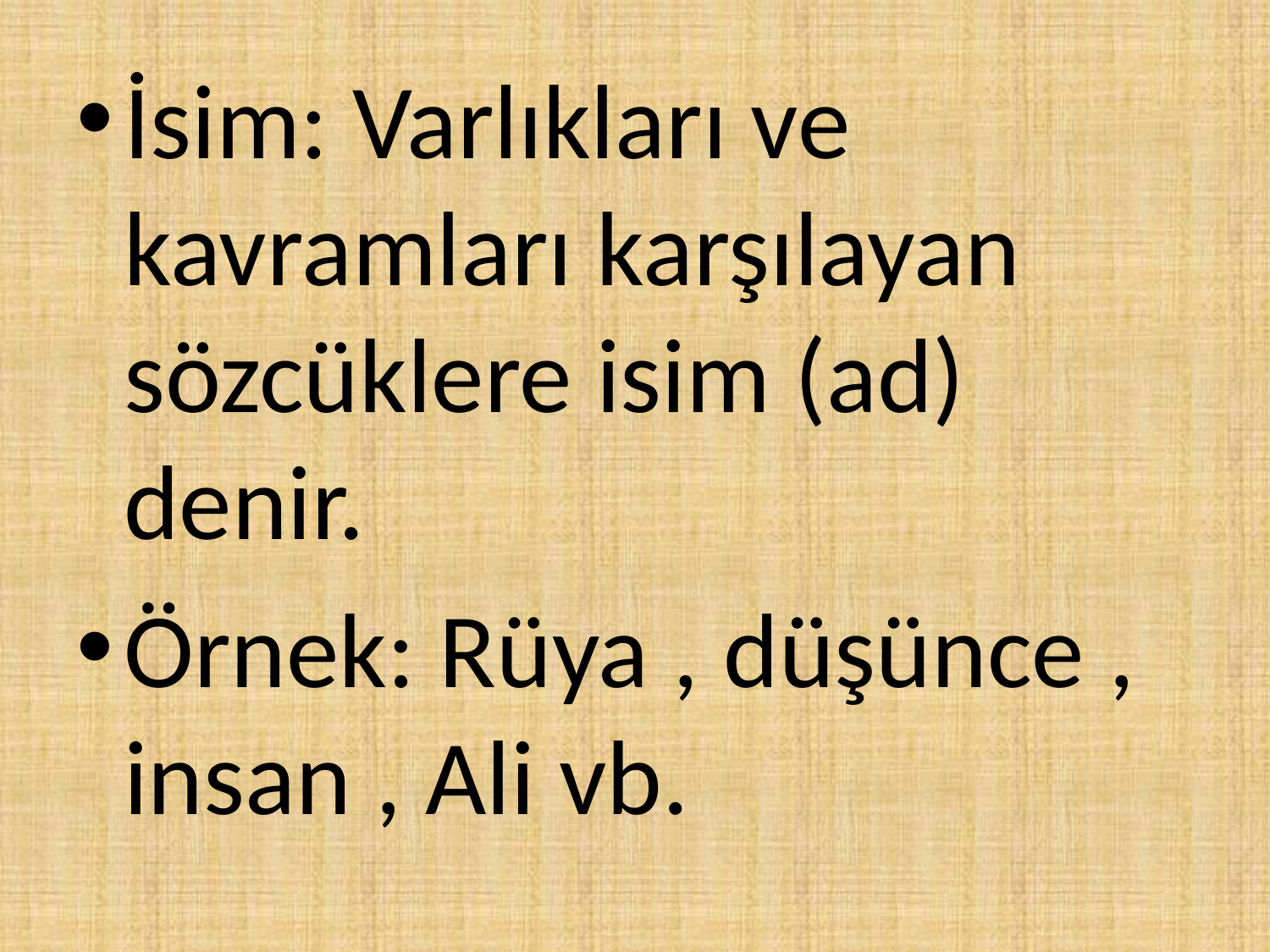

İsim: Varlıkları ve kavramları karşılayan sözcüklere isim (ad) denir.
Örnek: Rüya , düşünce , insan , Ali vb.